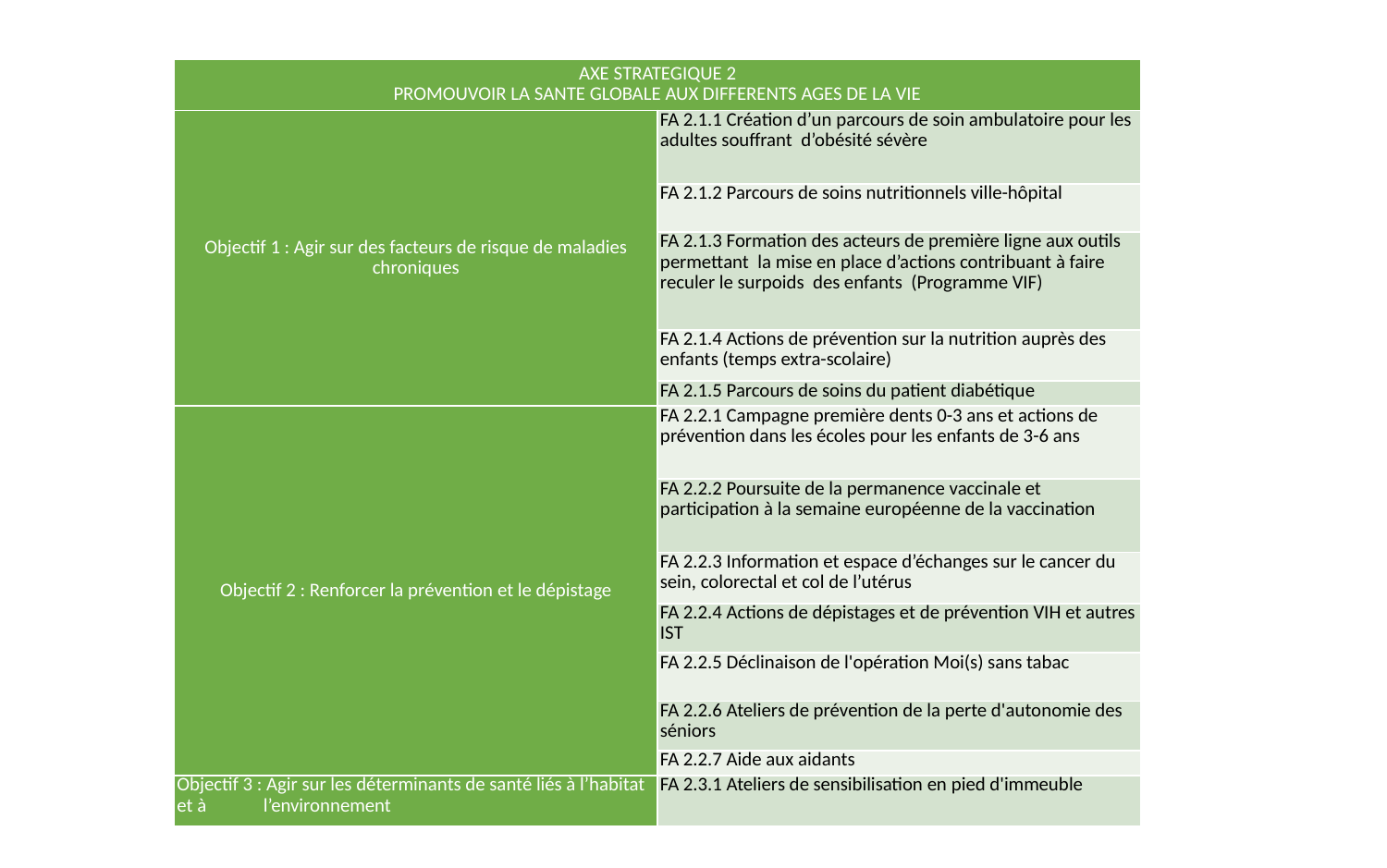

| AXE STRATEGIQUE 2 PROMOUVOIR LA SANTE GLOBALE AUX DIFFERENTS AGES DE LA VIE |  |
| --- | --- |
| Objectif 1 : Agir sur des facteurs de risque de maladies chroniques | FA 2.1.1 Création d’un parcours de soin ambulatoire pour les adultes souffrant d’obésité sévère |
|  | FA 2.1.2 Parcours de soins nutritionnels ville-hôpital |
|  | FA 2.1.3 Formation des acteurs de première ligne aux outils permettant la mise en place d’actions contribuant à faire reculer le surpoids des enfants (Programme VIF) |
|  | FA 2.1.4 Actions de prévention sur la nutrition auprès des enfants (temps extra-scolaire) |
|  | FA 2.1.5 Parcours de soins du patient diabétique |
| Objectif 2 : Renforcer la prévention et le dépistage | FA 2.2.1 Campagne première dents 0-3 ans et actions de prévention dans les écoles pour les enfants de 3-6 ans |
|  | FA 2.2.2 Poursuite de la permanence vaccinale et participation à la semaine européenne de la vaccination |
|  | FA 2.2.3 Information et espace d’échanges sur le cancer du sein, colorectal et col de l’utérus |
|  | FA 2.2.4 Actions de dépistages et de prévention VIH et autres IST |
|  | FA 2.2.5 Déclinaison de l'opération Moi(s) sans tabac |
|  | FA 2.2.6 Ateliers de prévention de la perte d'autonomie des séniors |
|  | FA 2.2.7 Aide aux aidants |
| Objectif 3 : Agir sur les déterminants de santé liés à l’habitat et à l’environnement | FA 2.3.1 Ateliers de sensibilisation en pied d'immeuble |